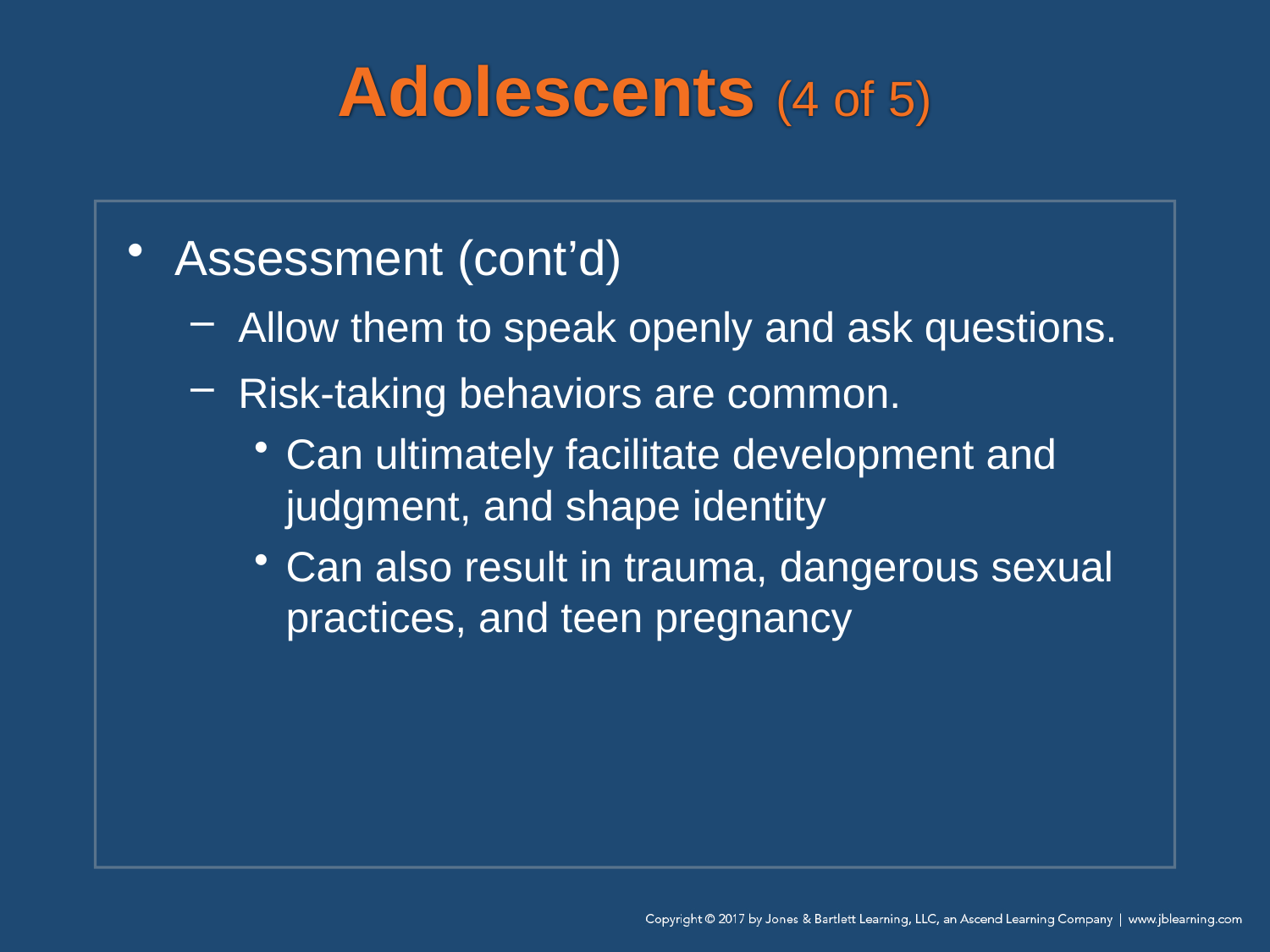

# Adolescents (4 of 5)
Assessment (cont’d)
Allow them to speak openly and ask questions.
Risk-taking behaviors are common.
Can ultimately facilitate development and judgment, and shape identity
Can also result in trauma, dangerous sexual practices, and teen pregnancy